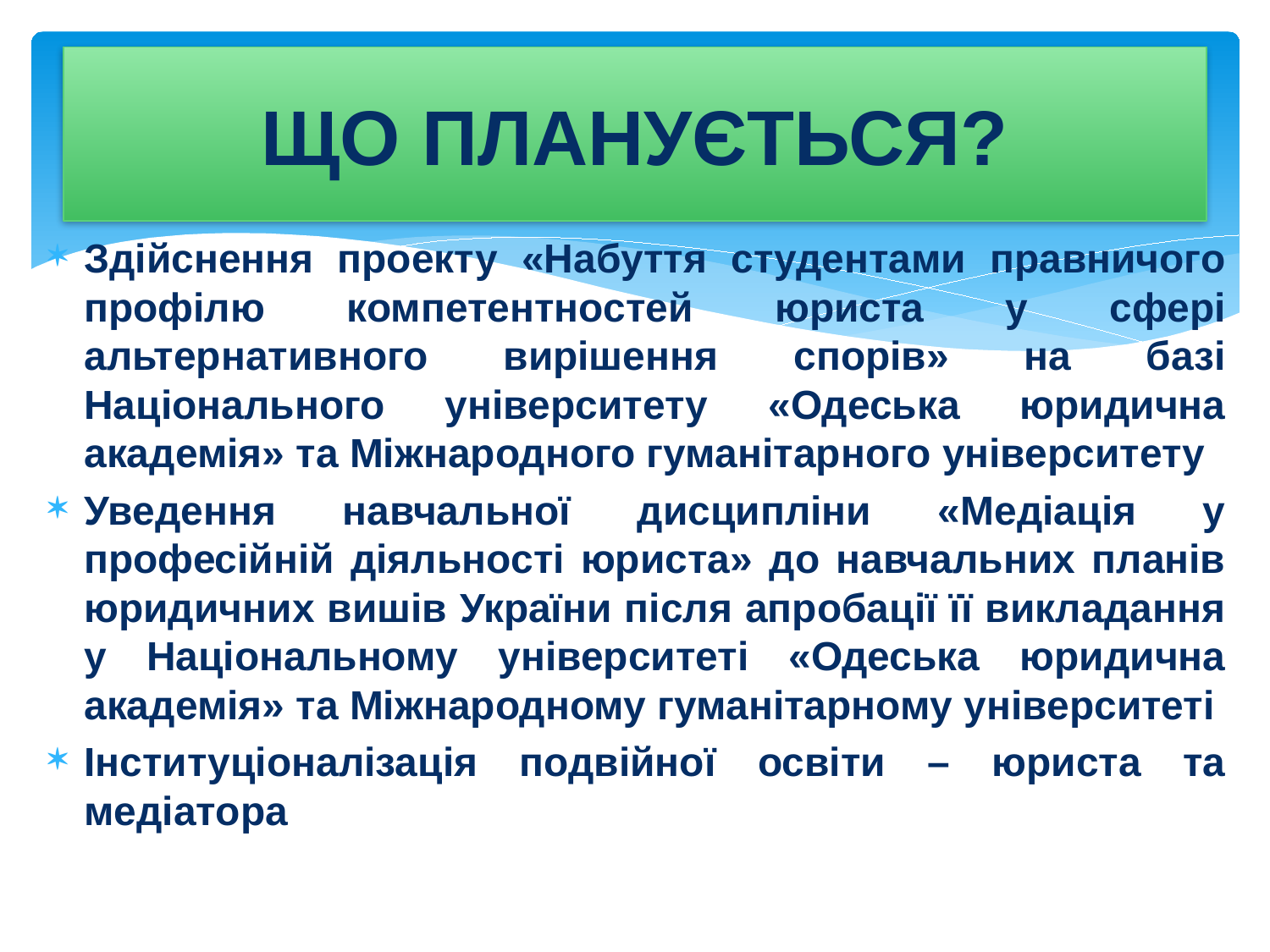

# ЩО ПЛАНУЄТЬСЯ?
Здійснення проекту «Набуття студентами правничого профілю компетентностей юриста у сфері альтернативного вирішення спорів» на базі Національного університету «Одеська юридична академія» та Міжнародного гуманітарного університету
Уведення навчальної дисципліни «Медіація у професійній діяльності юриста» до навчальних планів юридичних вишів України після апробації її викладання у Національному університеті «Одеська юридична академія» та Міжнародному гуманітарному університеті
Інституціоналізація подвійної освіти – юриста та медіатора